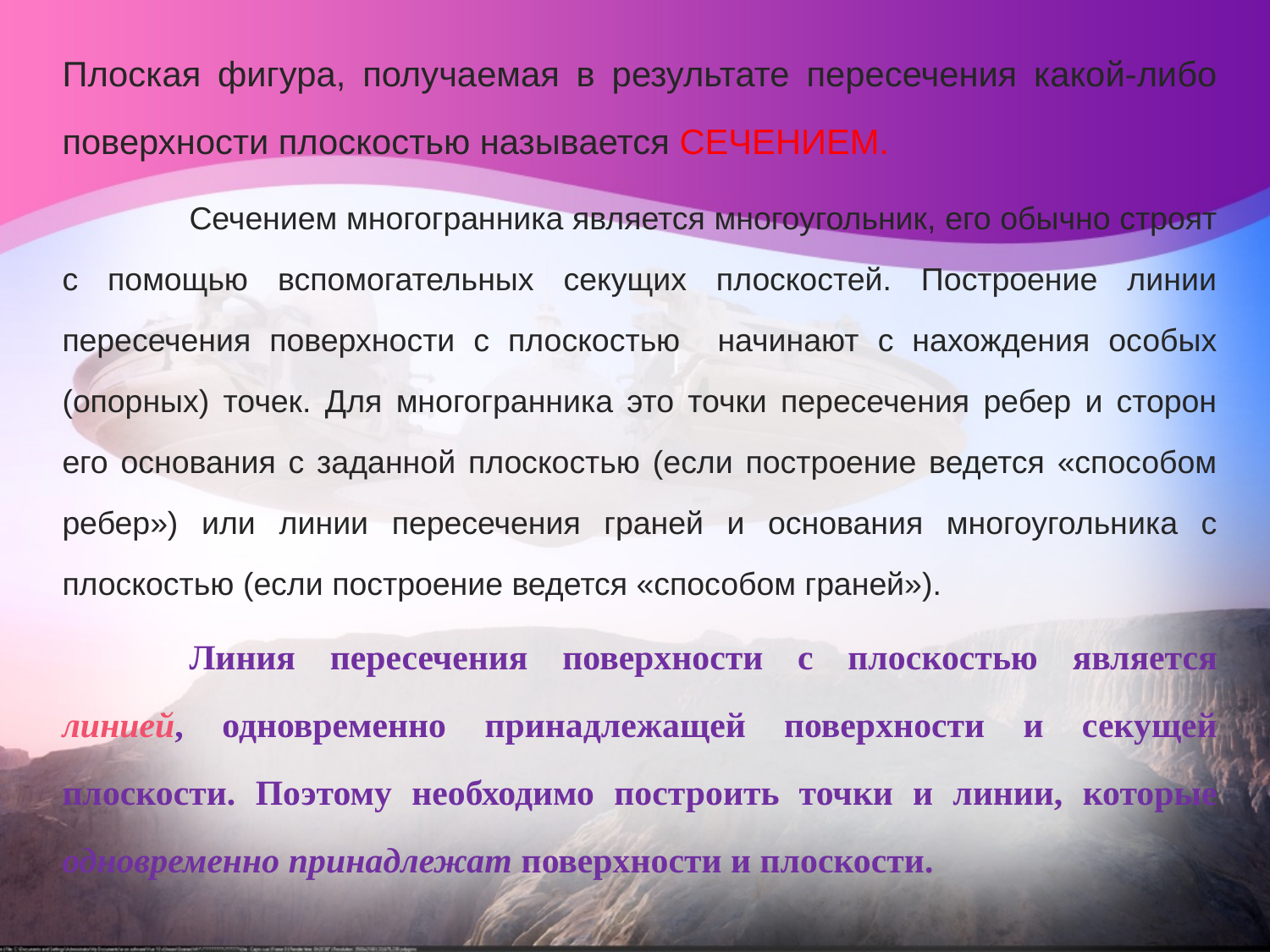

Плоская фигура, получаемая в результате пересечения какой-либо поверхности плоскостью называется СЕЧЕНИЕМ.
	Сечением многогранника является многоугольник, его обычно строят с помощью вспомогательных секущих плоскостей. Построение линии пересечения поверхности с плоскостью  начинают с нахождения особых (опорных) точек. Для многогранника это точки пересечения ребер и сторон его основания с заданной плоскостью (если построение ведется «способом ребер») или линии пересечения граней и основания многоугольника с плоскостью (если построение ведется «способом граней»).
	Линия пересечения поверхности с плоскостью является линией, одновременно принадлежащей поверхности и секущей плоскости. Поэтому необходимо построить точки и линии, которые одновременно принадлежат поверхности и плоскости.